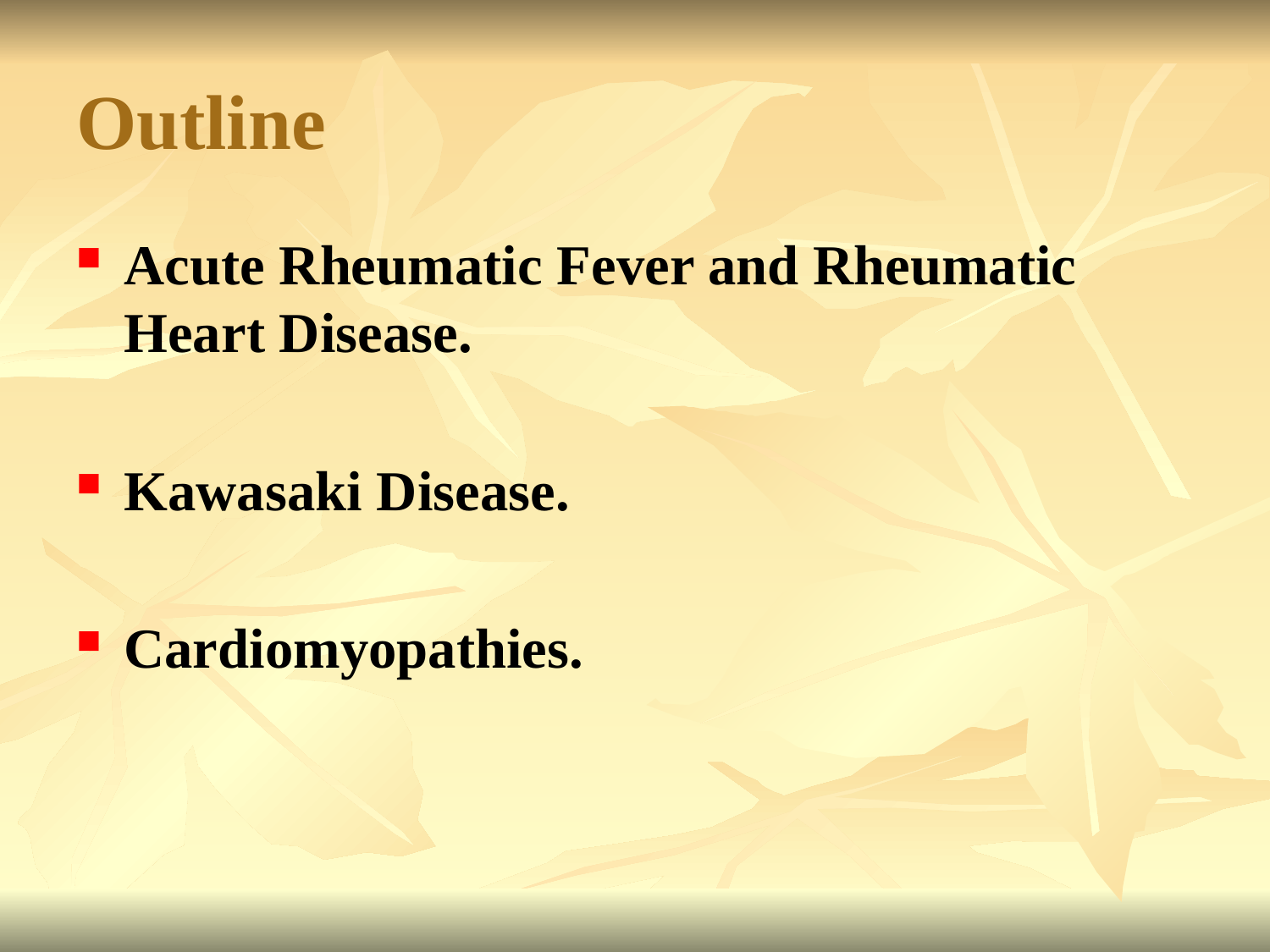

# Outline
Acute Rheumatic Fever and Rheumatic Heart Disease.

Kawasaki Disease.

Cardiomyopathies.